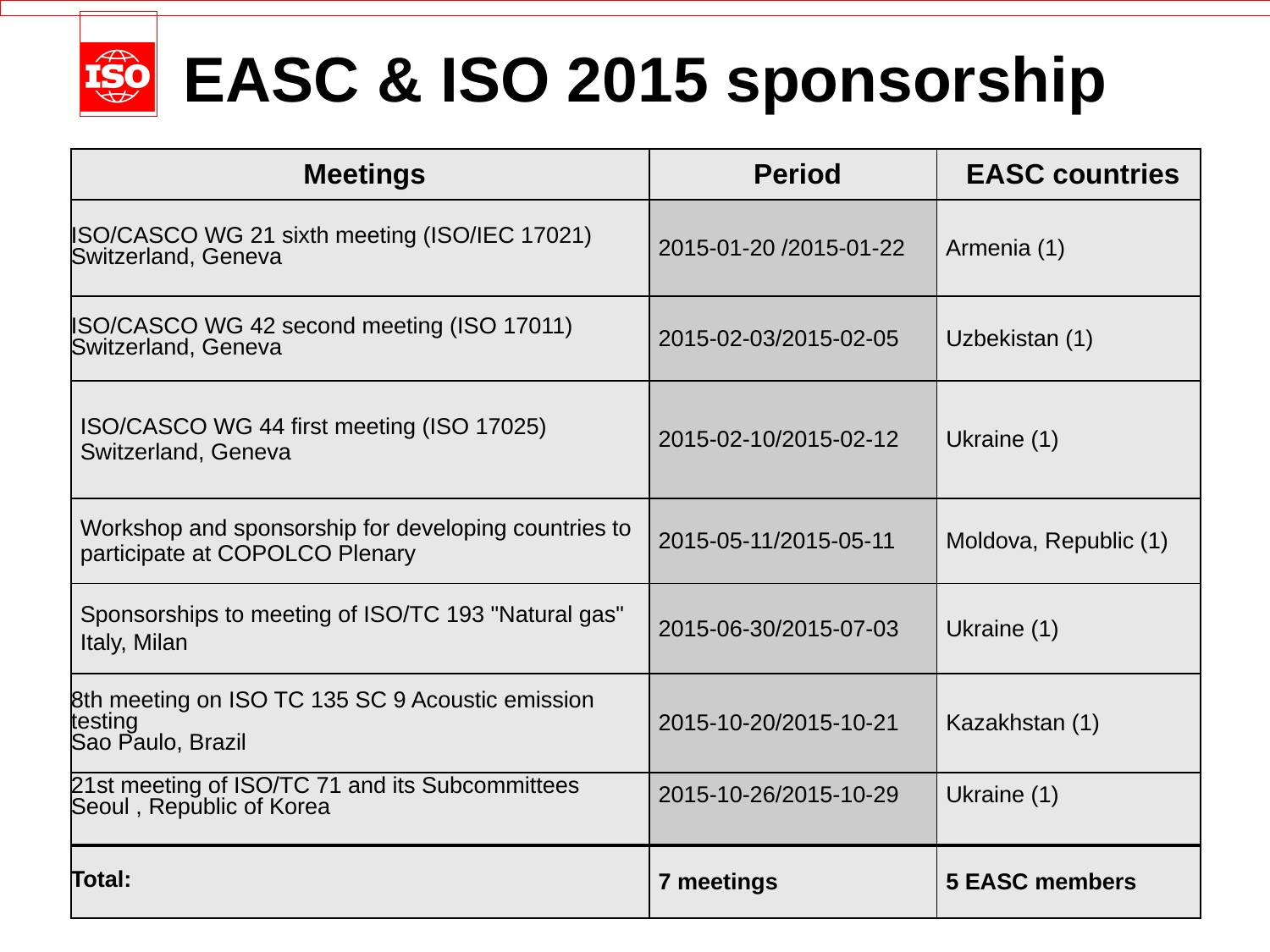

EASC & ISO 2015 sponsorship
| Meetings | Period | EASC countries |
| --- | --- | --- |
| ISO/CASCO WG 21 sixth meeting (ISO/IEC 17021) Switzerland, Geneva | 2015-01-20 /2015-01-22 | Armenia (1) |
| ISO/CASCO WG 42 second meeting (ISO 17011) Switzerland, Geneva | 2015-02-03/2015-02-05 | Uzbekistan (1) |
| ISO/CASCO WG 44 first meeting (ISO 17025) Switzerland, Geneva | 2015-02-10/2015-02-12 | Ukraine (1) |
| Workshop and sponsorship for developing countries to participate at COPOLCO Plenary | 2015-05-11/2015-05-11 | Moldova, Republic (1) |
| Sponsorships to meeting of ISO/TC 193 "Natural gas" Italy, Milan | 2015-06-30/2015-07-03 | Ukraine (1) |
| 8th meeting on ISO TC 135 SC 9 Acoustic emission testing Sao Paulo, Brazil | 2015-10-20/2015-10-21 | Kazakhstan (1) |
| 21st meeting of ISO/TC 71 and its Subcommittees Seoul , Republic of Korea | 2015-10-26/2015-10-29 | Ukraine (1) |
| Total: | 7 meetings | 5 EASC members |